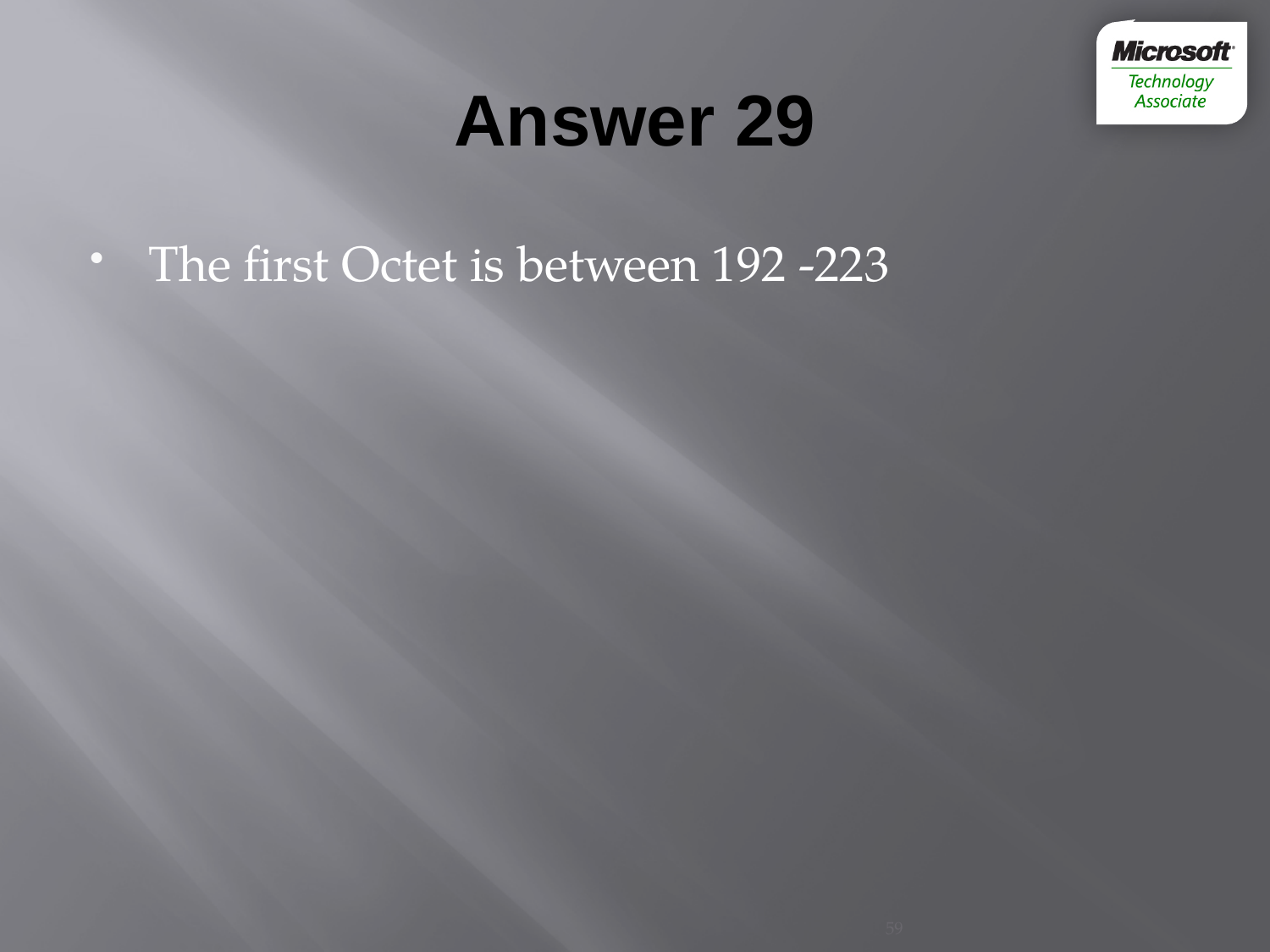

# Answer 29
The first Octet is between 192 -223
59